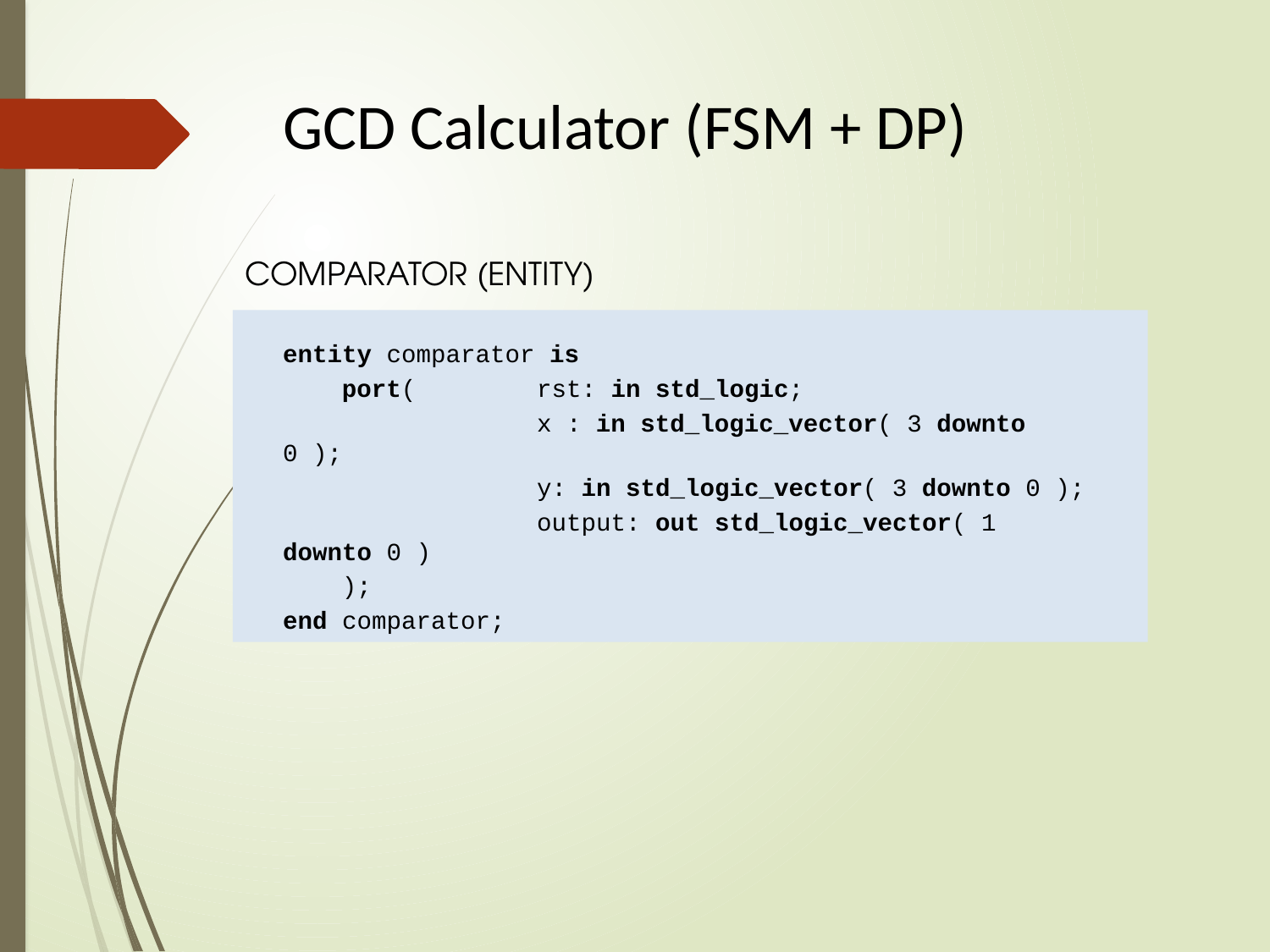

# GCD Calculator (FSM + DP)
COMPARATOR (ENTITY)

entity comparator is
    port(	rst: in std_logic;
		x : in std_logic_vector( 3 downto 0 );
		y: in std_logic_vector( 3 downto 0 );
		output: out std_logic_vector( 1 downto 0 )
    );
end comparator;